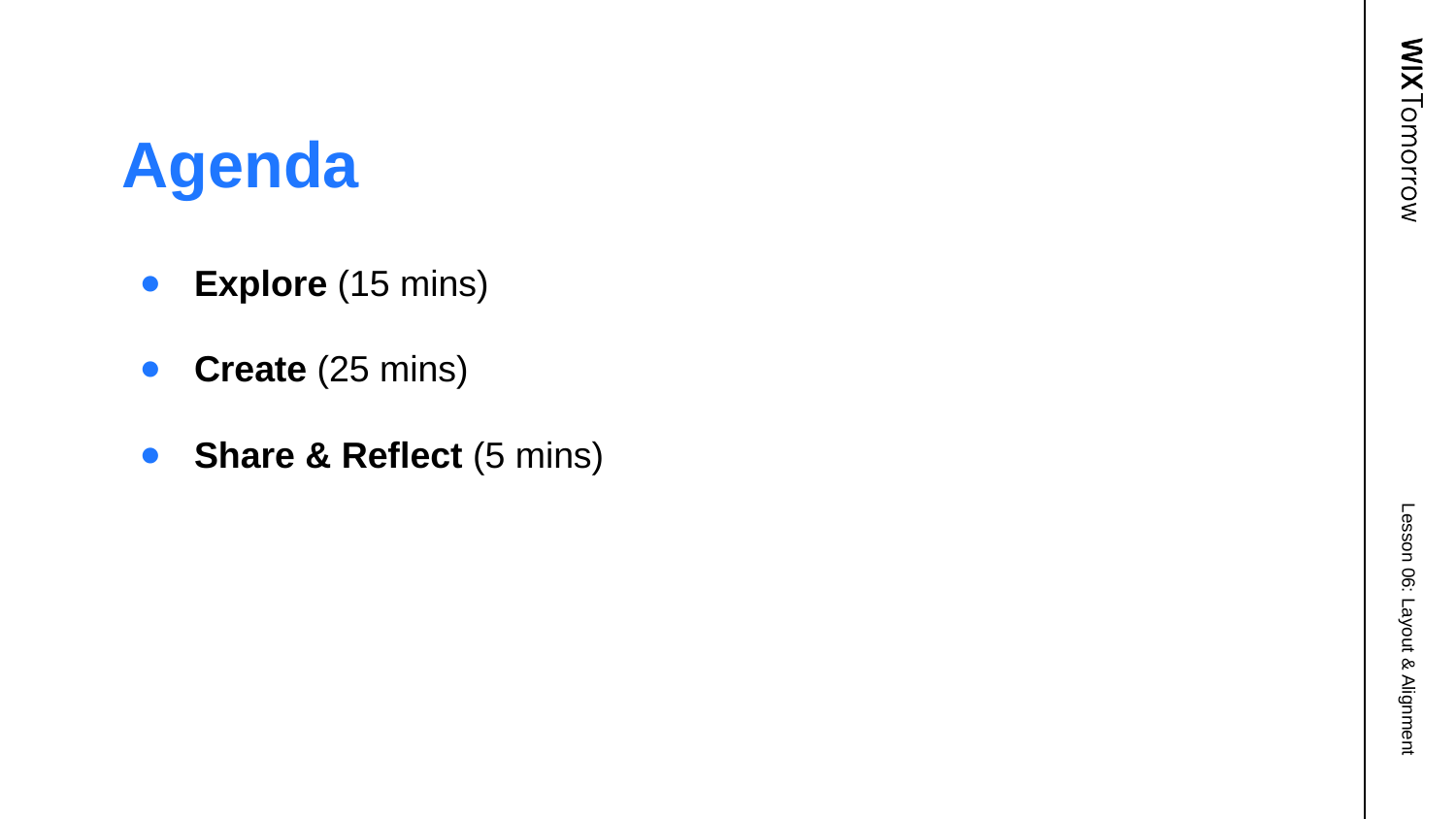

# Agenda
Explore (15 mins)
Create (25 mins)
Share & Reflect (5 mins)